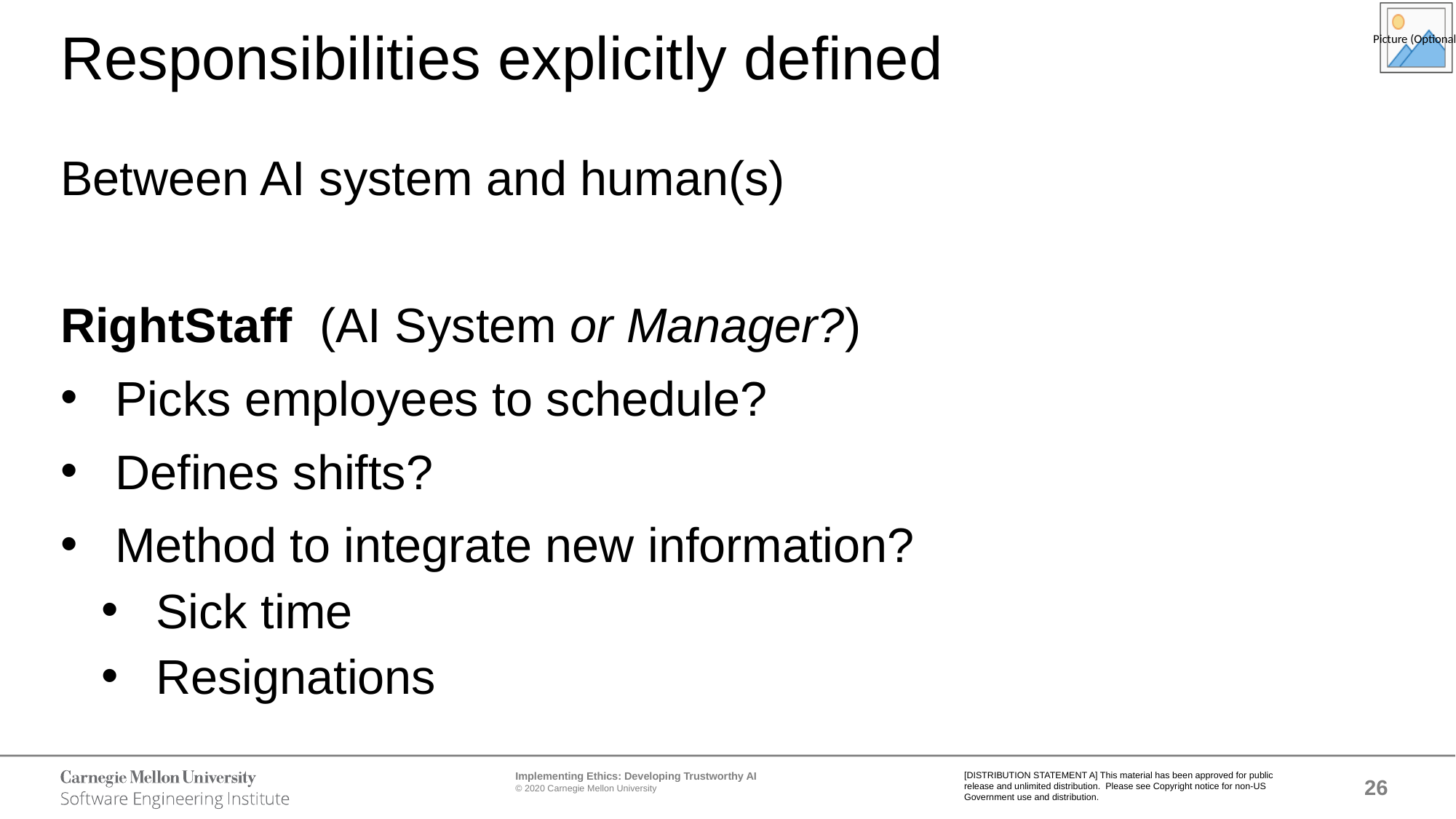

# Responsibilities explicitly defined
Between AI system and human(s)

RightStaff  (AI System or Manager?)
Picks employees to schedule?
Defines shifts?
Method to integrate new information?
Sick time
Resignations